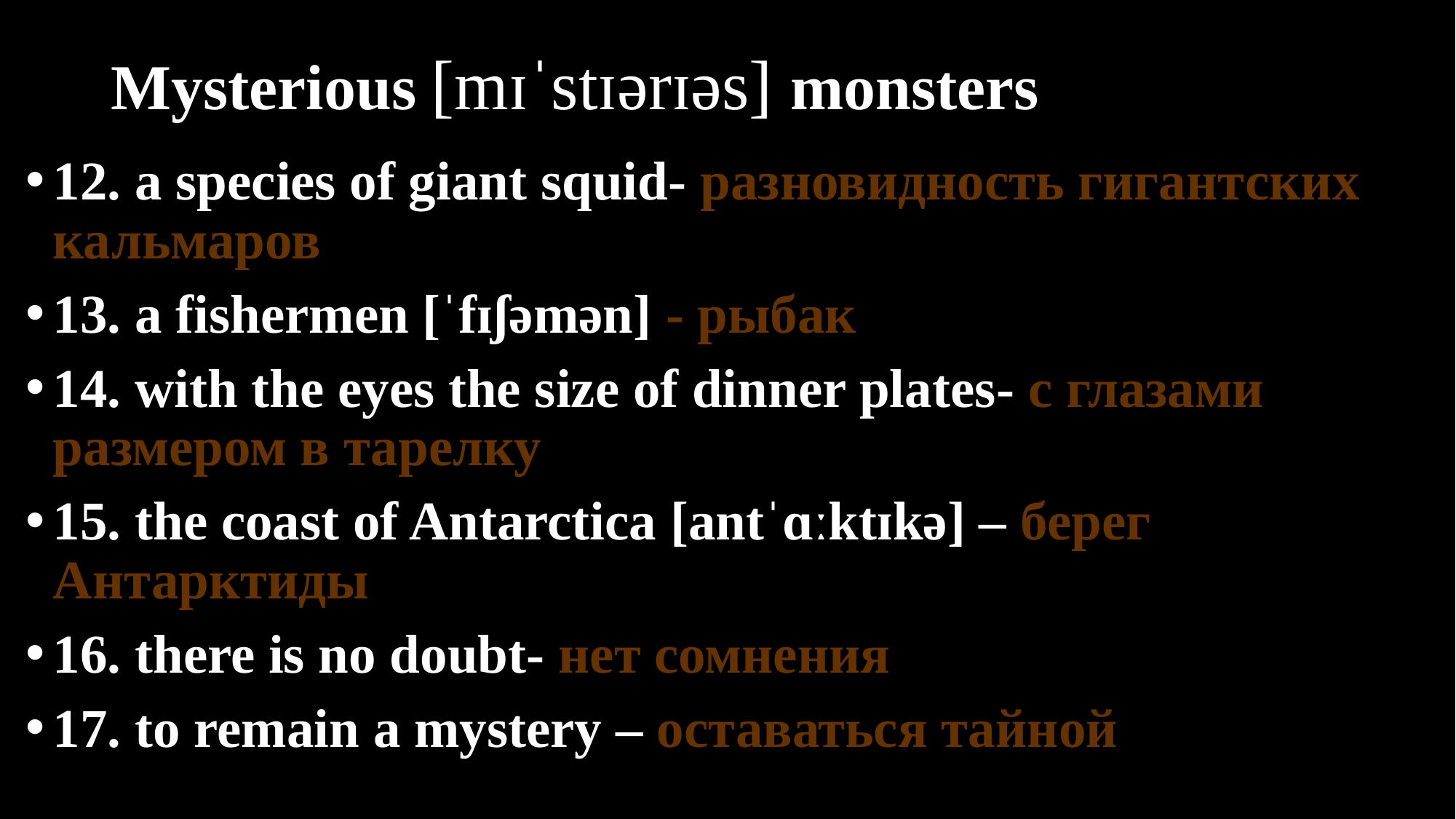

# Mysterious [mɪˈstɪərɪəs] monsters
12. a species of giant squid- разновидность гигантских кальмаров
13. a fishermen [ˈfɪʃəmən] - рыбак
14. with the eyes the size of dinner plates- с глазами размером в тарелку
15. the coast of Antarctica [antˈɑːktɪkə] – берег Антарктиды
16. there is no doubt- нет сомнения
17. to remain a mystery – оставаться тайной